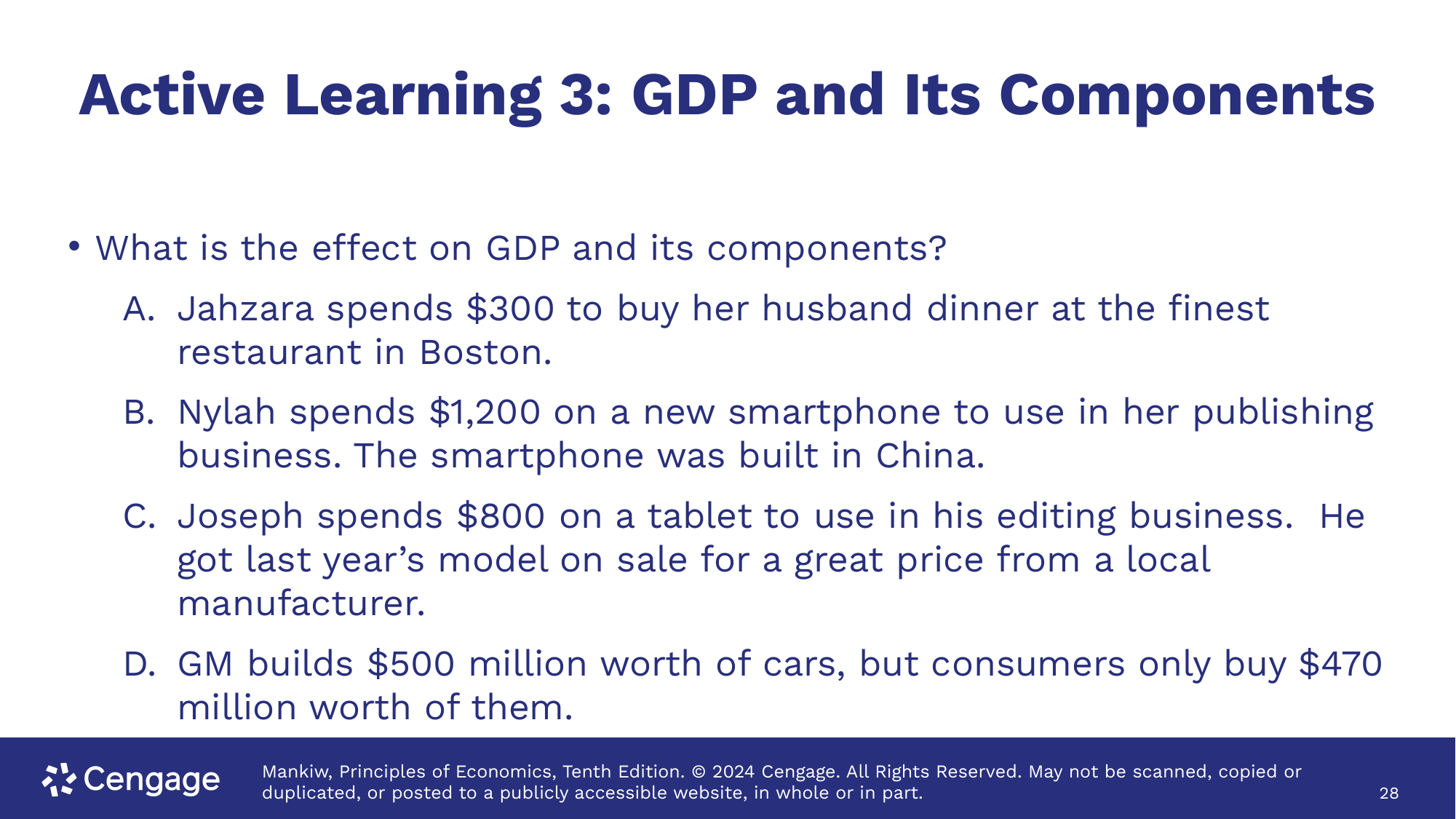

# Active Learning 3: GDP and Its Components
What is the effect on GDP and its components?
Jahzara spends $300 to buy her husband dinner at the finest restaurant in Boston.
Nylah spends $1,200 on a new smartphone to use in her publishing business. The smartphone was built in China.
Joseph spends $800 on a tablet to use in his editing business.  He got last year’s model on sale for a great price from a local manufacturer.
GM builds $500 million worth of cars, but consumers only buy $470 million worth of them.